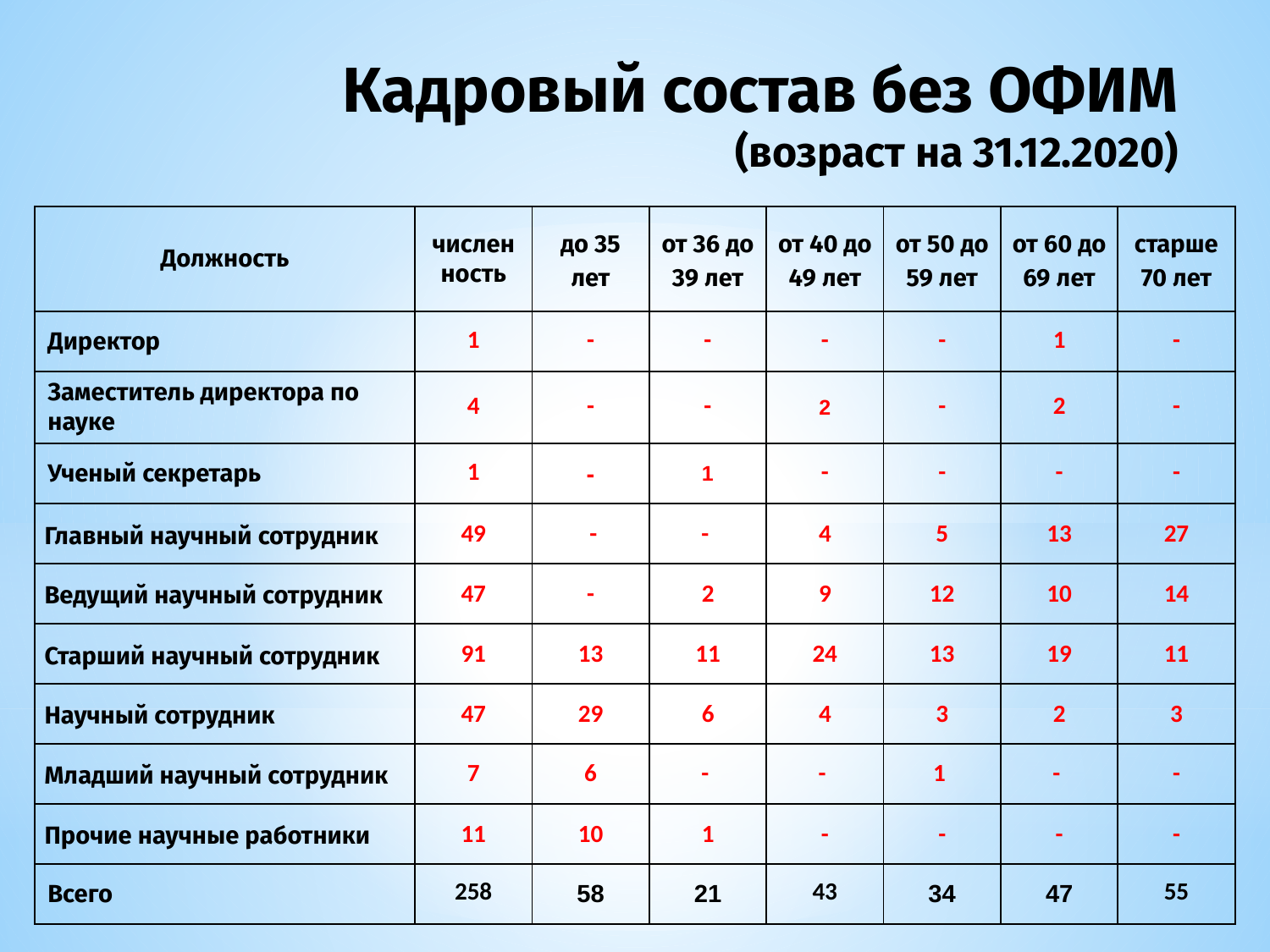

# Кадровый состав без ОФИМ (возраст на 31.12.2020)
| Должность | численность | до 35 лет | от 36 до 39 лет | от 40 до 49 лет | от 50 до 59 лет | от 60 до 69 лет | старше 70 лет |
| --- | --- | --- | --- | --- | --- | --- | --- |
| Директор | 1 | - | - | - | - | 1 | - |
| Заместитель директора по науке | 4 | - | - | 2 | - | 2 | - |
| Ученый секретарь | 1 | - | 1 | - | - | - | - |
| Главный научный сотрудник | 49 | - | - | 4 | 5 | 13 | 27 |
| Ведущий научный сотрудник | 47 | - | 2 | 9 | 12 | 10 | 14 |
| Старший научный сотрудник | 91 | 13 | 11 | 24 | 13 | 19 | 11 |
| Научный сотрудник | 47 | 29 | 6 | 4 | 3 | 2 | 3 |
| Младший научный сотрудник | 7 | 6 | - | - | 1 | - | - |
| Прочие научные работники | 11 | 10 | 1 | - | - | - | - |
| Всего | 258 | 58 | 21 | 43 | 34 | 47 | 55 |